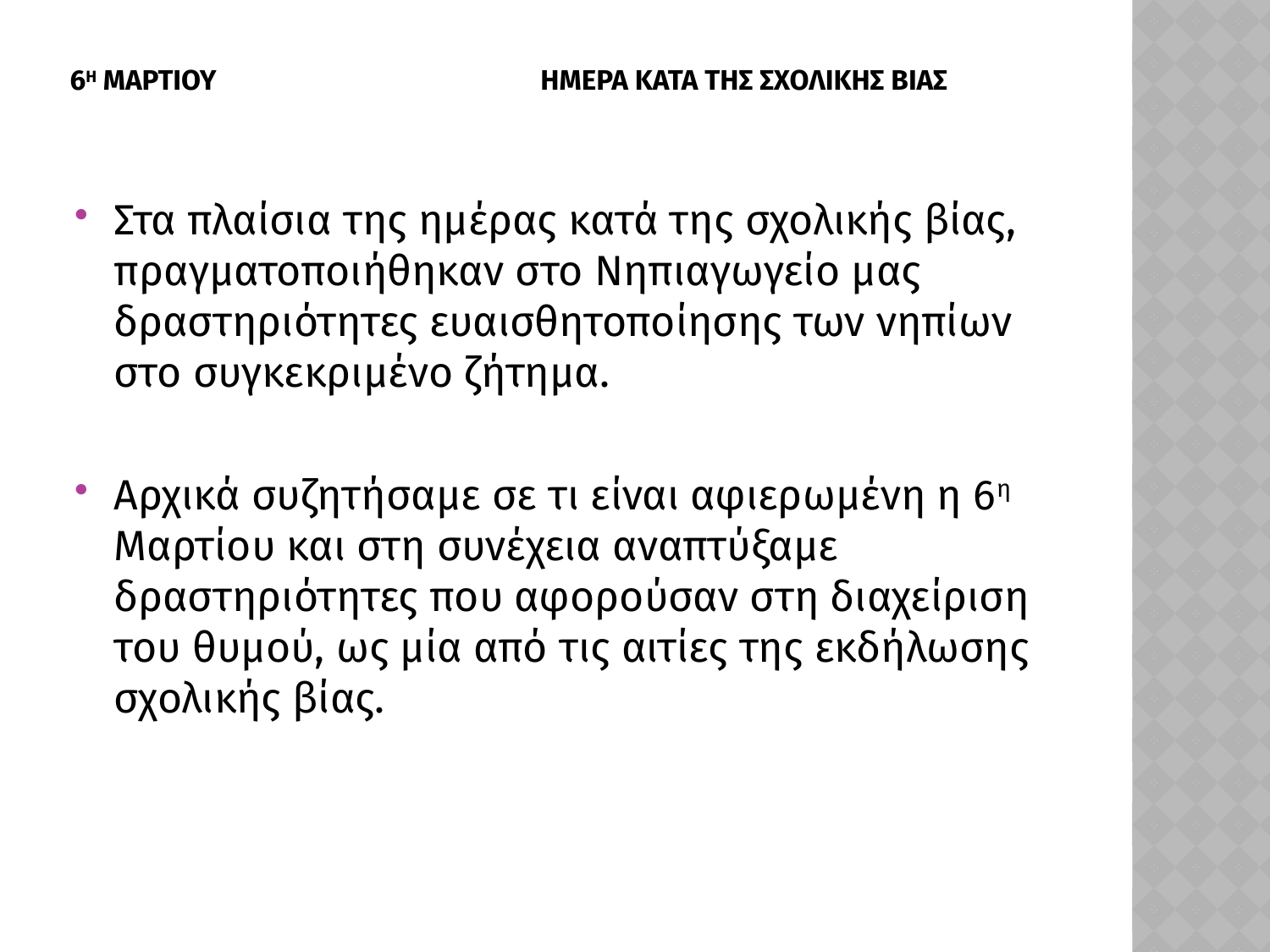

# 6Η ΜΑΡΤΙΟΥ                                                ΗΜΕΡΑ ΚΑΤΑ ΤΗΣ ΣΧΟΛΙΚΗΣ ΒΙΑΣ
Στα πλαίσια της ημέρας κατά της σχολικής βίας, πραγματοποιήθηκαν στο Νηπιαγωγείο μας δραστηριότητες ευαισθητοποίησης των νηπίων στο συγκεκριμένο ζήτημα.

Αρχικά συζητήσαμε σε τι είναι αφιερωμένη η 6η Μαρτίου και στη συνέχεια αναπτύξαμε δραστηριότητες που αφορούσαν στη διαχείριση του θυμού, ως μία από τις αιτίες της εκδήλωσης σχολικής βίας.